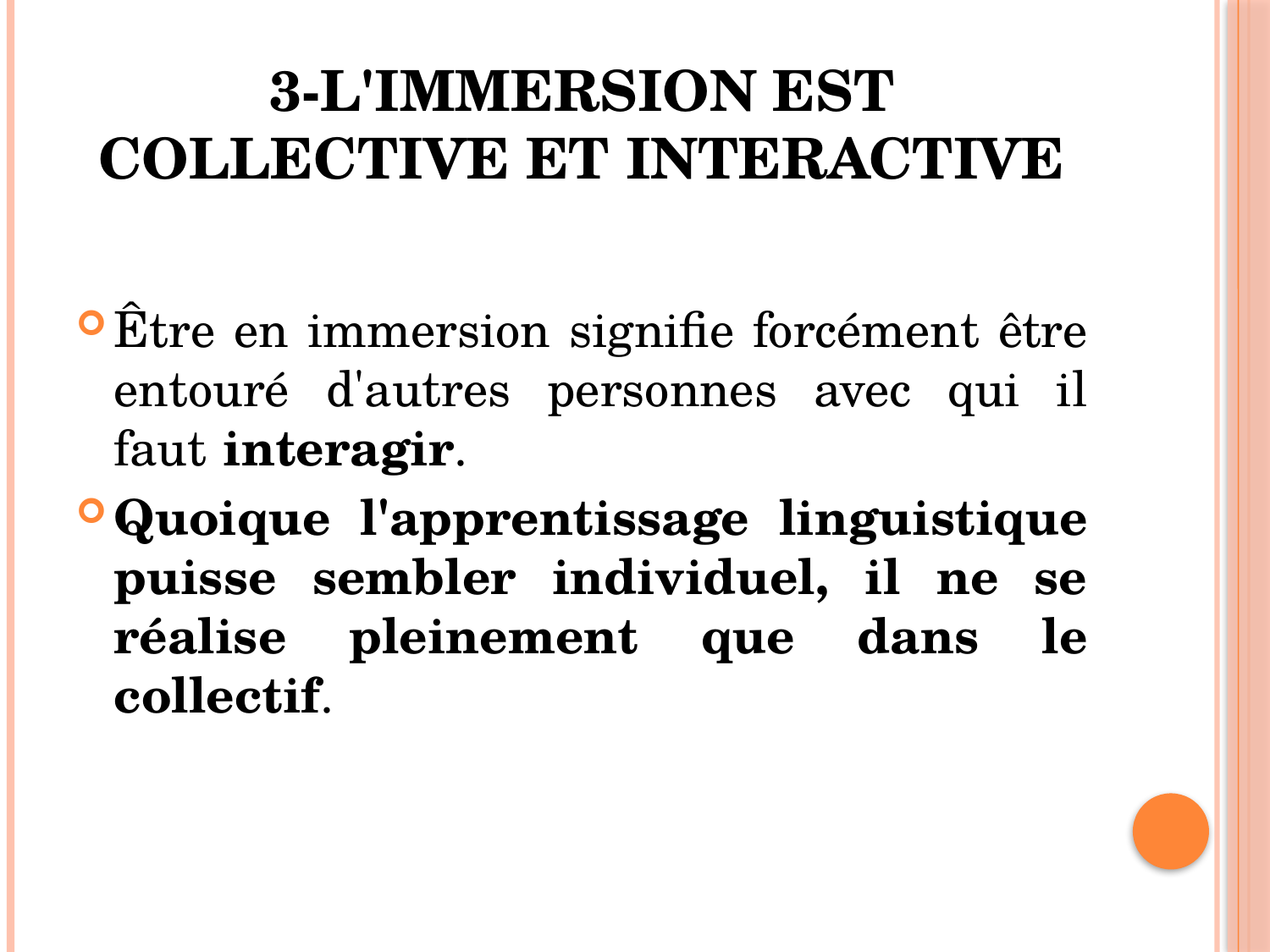

# 3-L'immersion est collective et interactive

Être en immersion signifie forcément être entouré d'autres personnes avec qui il faut interagir.
Quoique l'apprentissage linguistique puisse sembler individuel, il ne se réalise pleinement que dans le collectif.